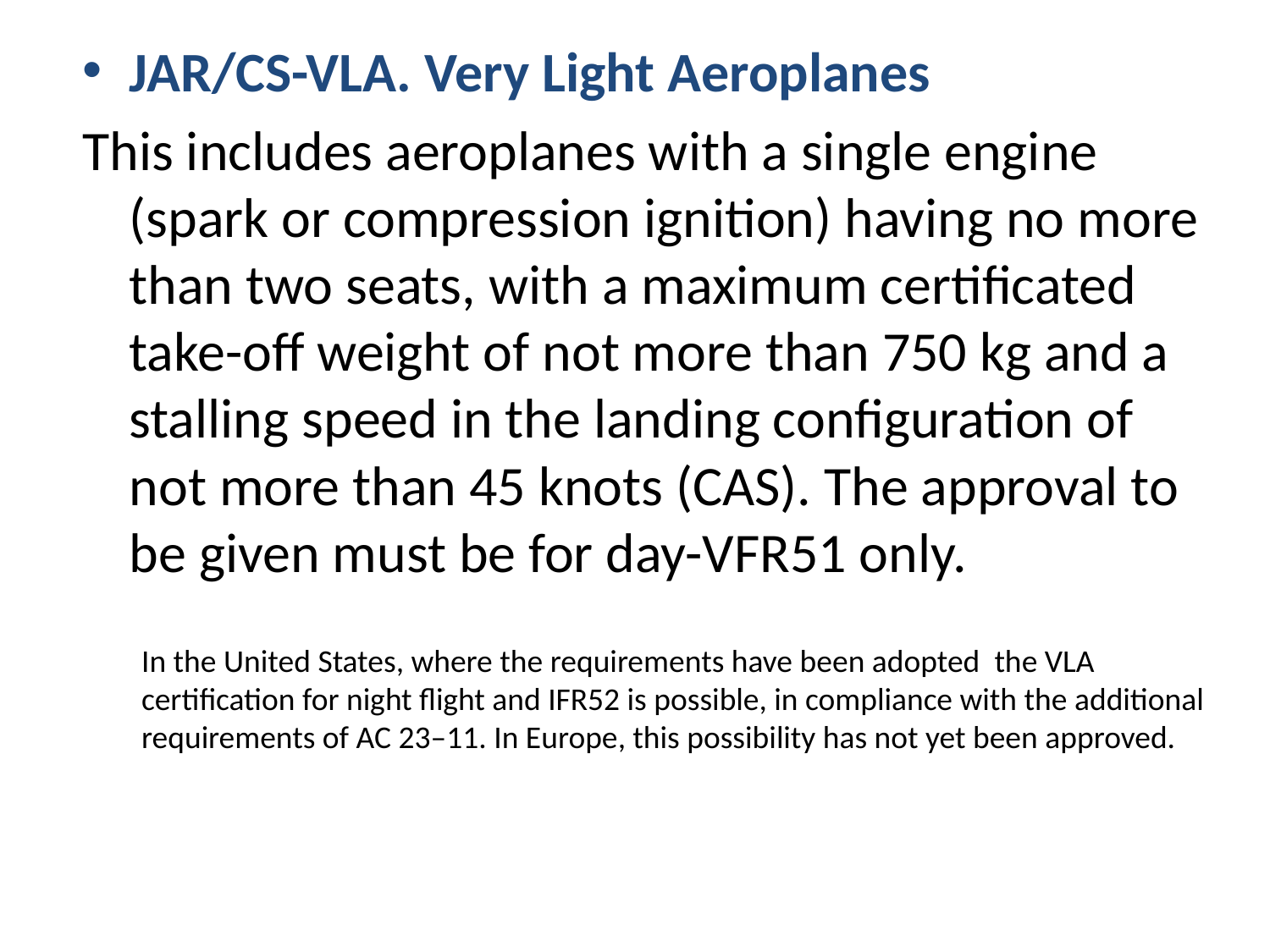

JAR/CS-VLA. Very Light Aeroplanes
This includes aeroplanes with a single engine (spark or compression ignition) having no more than two seats, with a maximum certificated take-off weight of not more than 750 kg and a stalling speed in the landing configuration of not more than 45 knots (CAS). The approval to be given must be for day-VFR51 only.
In the United States, where the requirements have been adopted  the VLA certification for night flight and IFR52 is possible, in compliance with the additional
requirements of AC 23–11. In Europe, this possibility has not yet been approved.